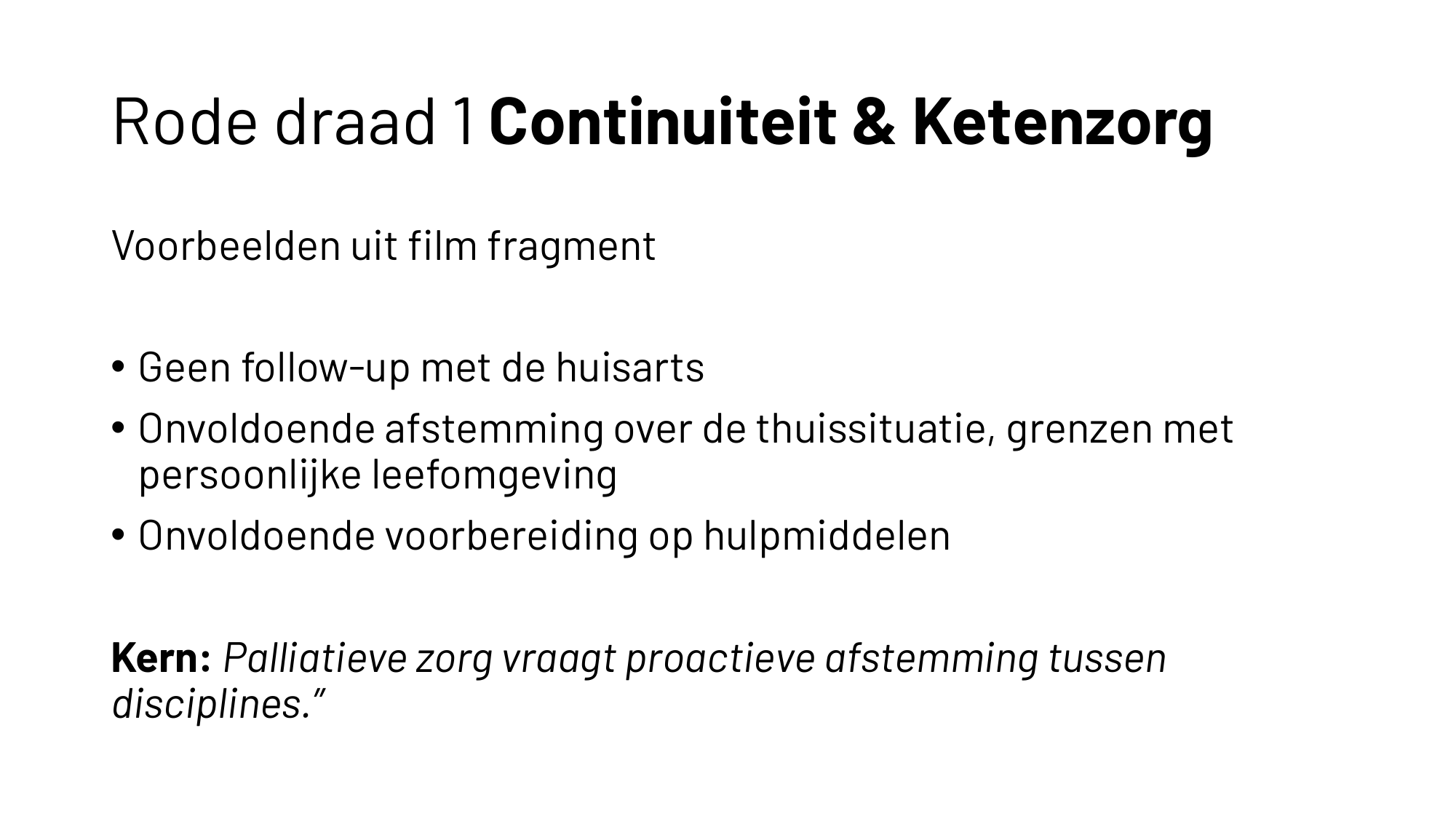

# Rode draad 1 Continuiteit & Ketenzorg
Voorbeelden uit film fragment

Geen follow-up met de huisarts
Onvoldoende afstemming over de thuissituatie, grenzen met persoonlijke leefomgeving
Onvoldoende voorbereiding op hulpmiddelen

Kern: Palliatieve zorg vraagt proactieve afstemming tussen disciplines.”